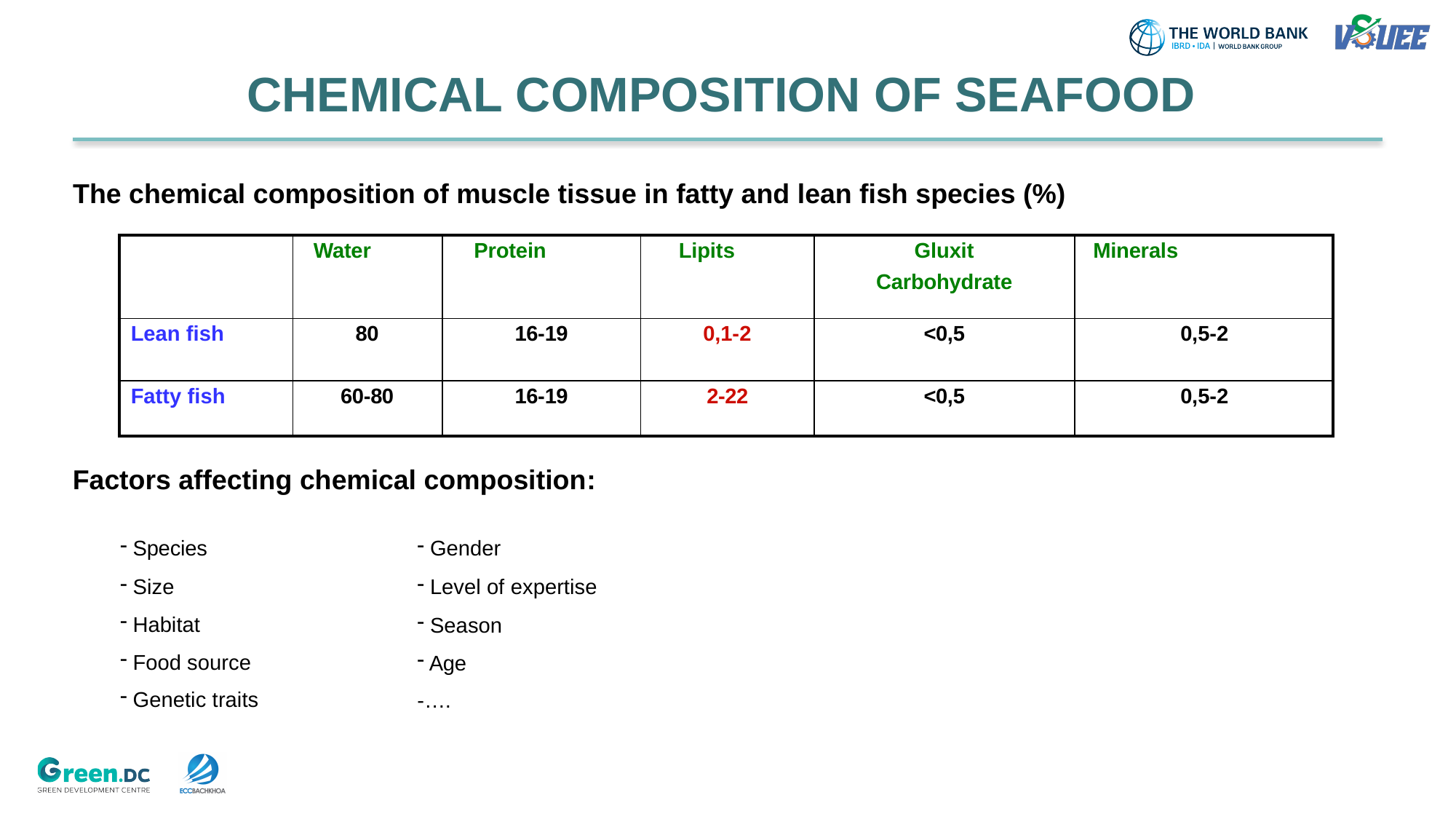

CHEMICAL COMPOSITION OF SEAFOOD
# The chemical composition of muscle tissue in fatty and lean fish species (%)
|  | Water | Protein | Lipits | Gluxit Carbohydrate | Minerals |  |
| --- | --- | --- | --- | --- | --- | --- |
| Lean fish | 80 | 16-19 | 0,1-2 | <0,5 | 0,5-2 |  |
| Fatty fish | 60-80 | 16-19 | 2-22 | <0,5 | 0,5-2 |  |
Factors affecting chemical composition:
Species
Size
Habitat
Food source
Genetic traits
Gender
Level of expertise
Season
Age
-….